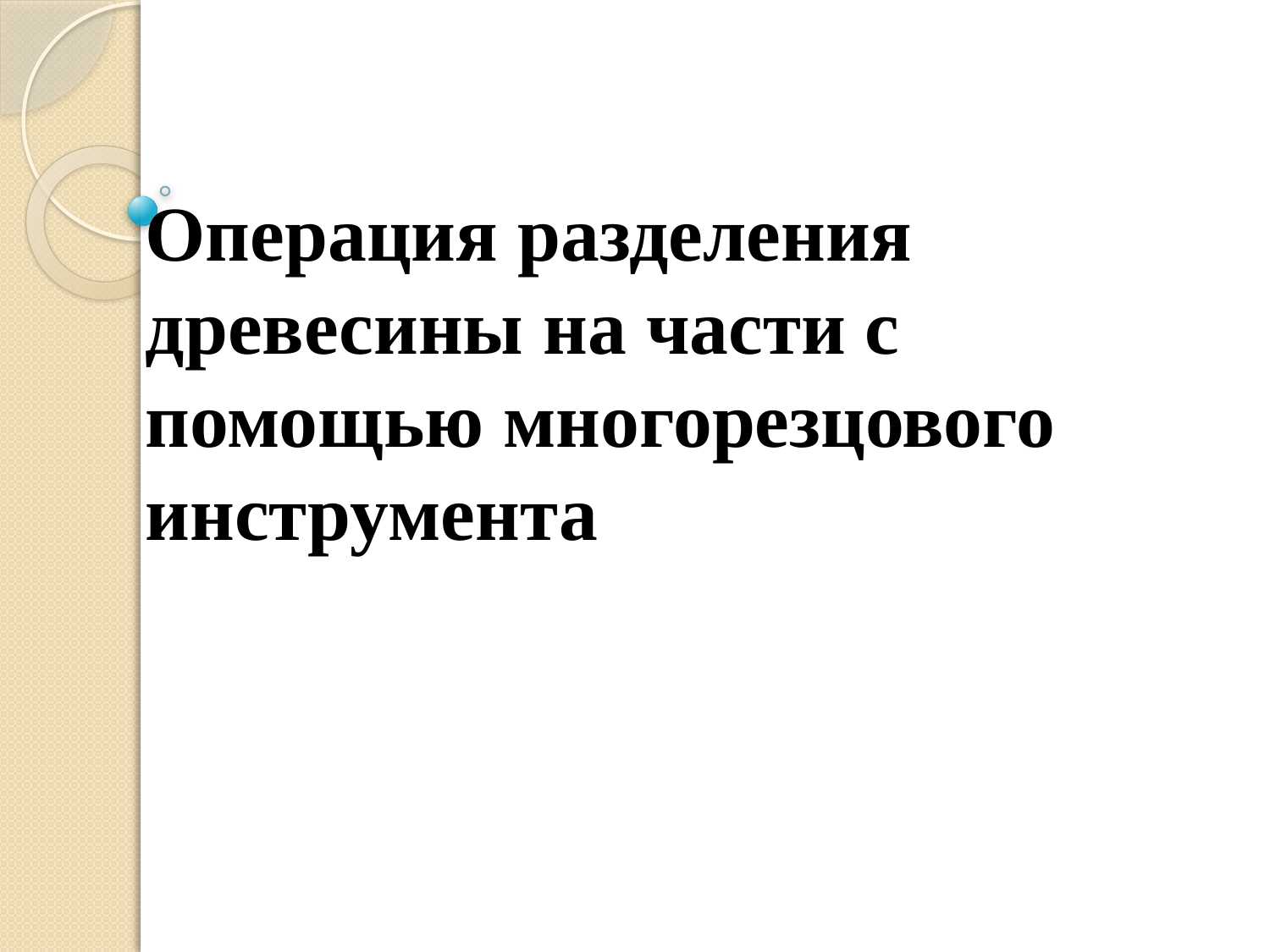

Операция разделения древесины на части с помощью многорезцового инструмента